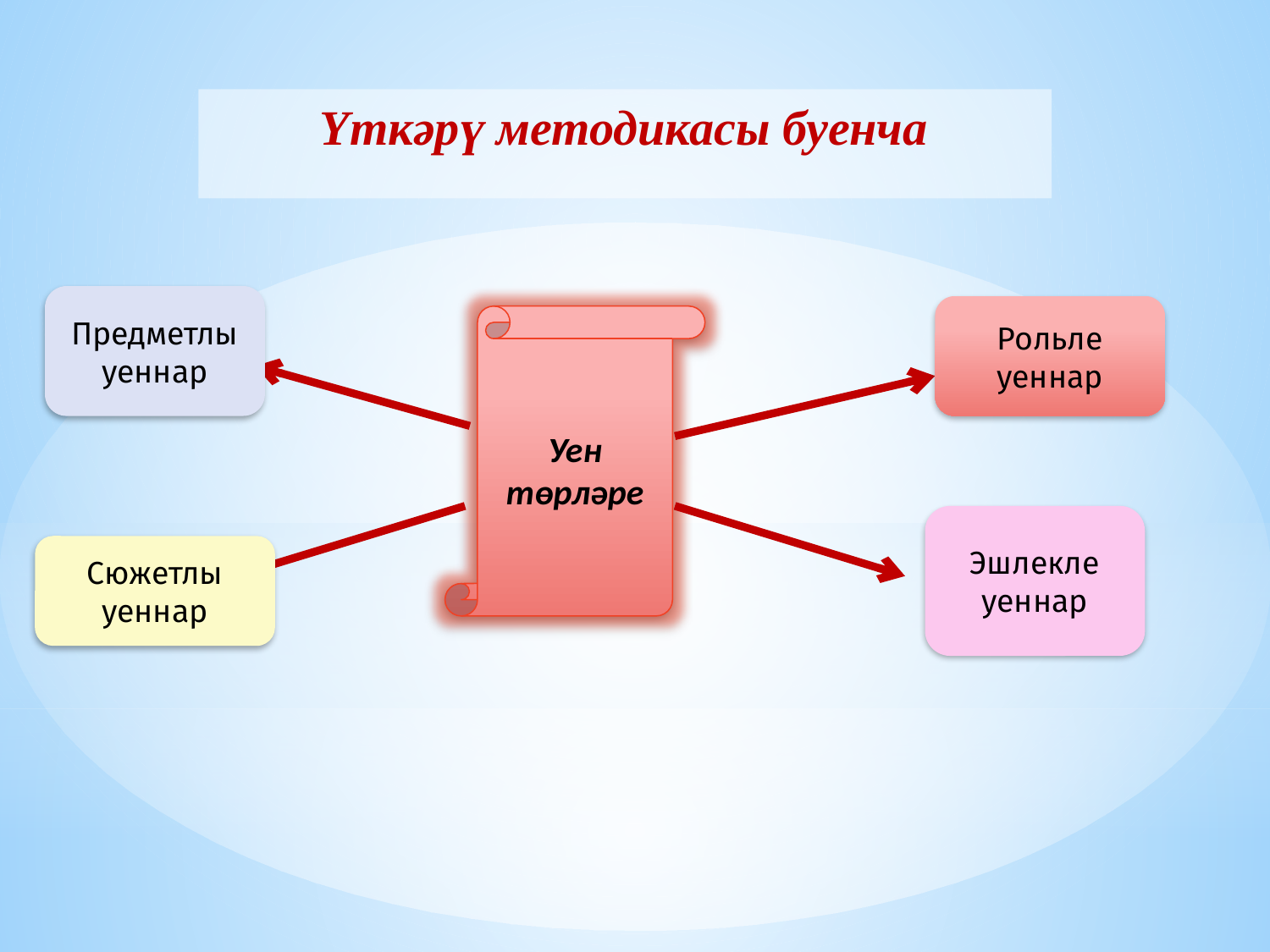

Үткәрү методикасы буенча
Предметлы уеннар
Рольле уеннар
Уен
төрләре
Эшлекле уеннар
Сюжетлы уеннар
#